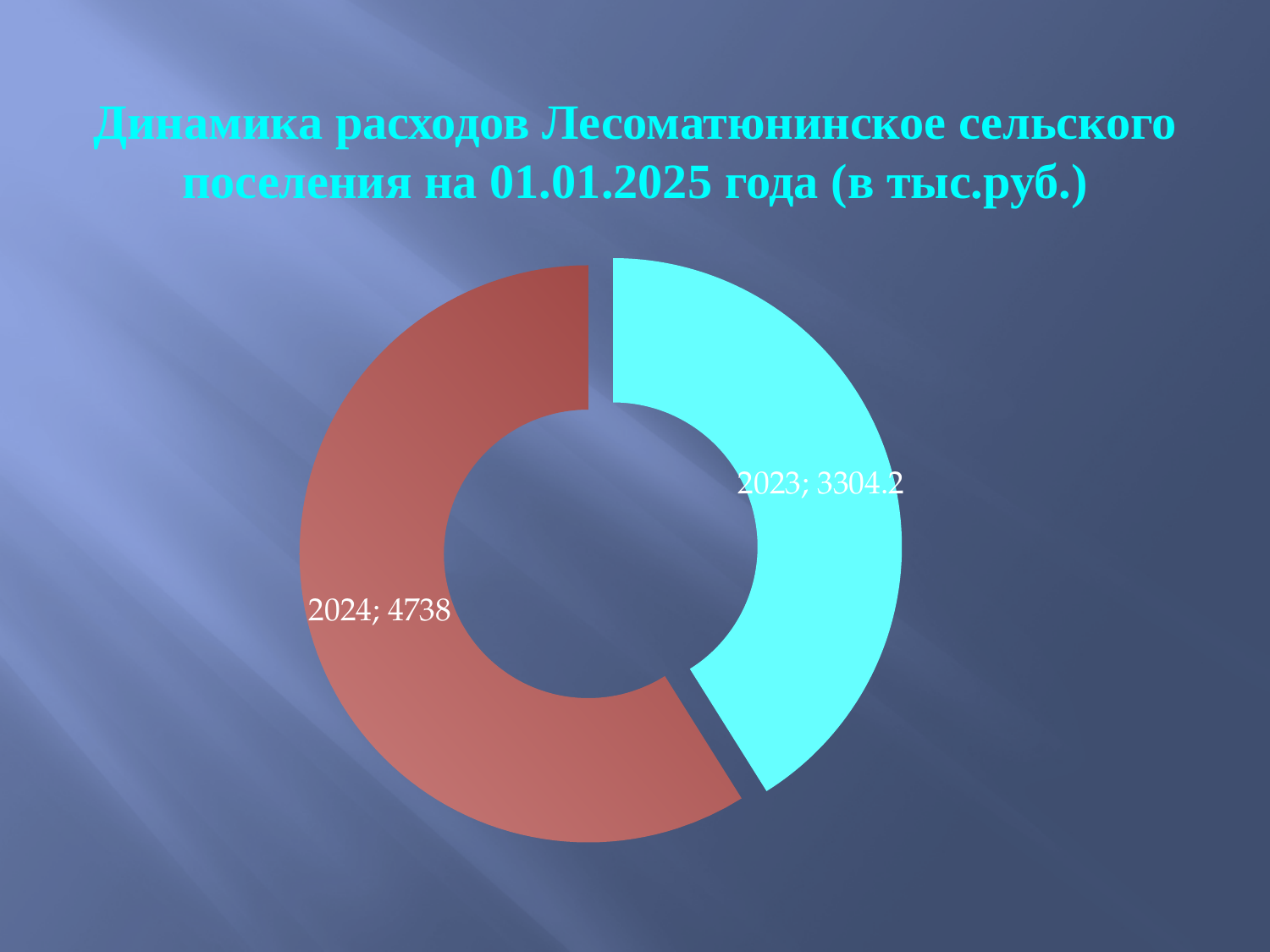

# Динамика расходов Лесоматюнинское сельского поселения на 01.01.2025 года (в тыс.руб.)

### Chart

| Category | Столбец1 |
|---|---|
| 2023 | 3304.2 |
| 2024 | 4738.0 |